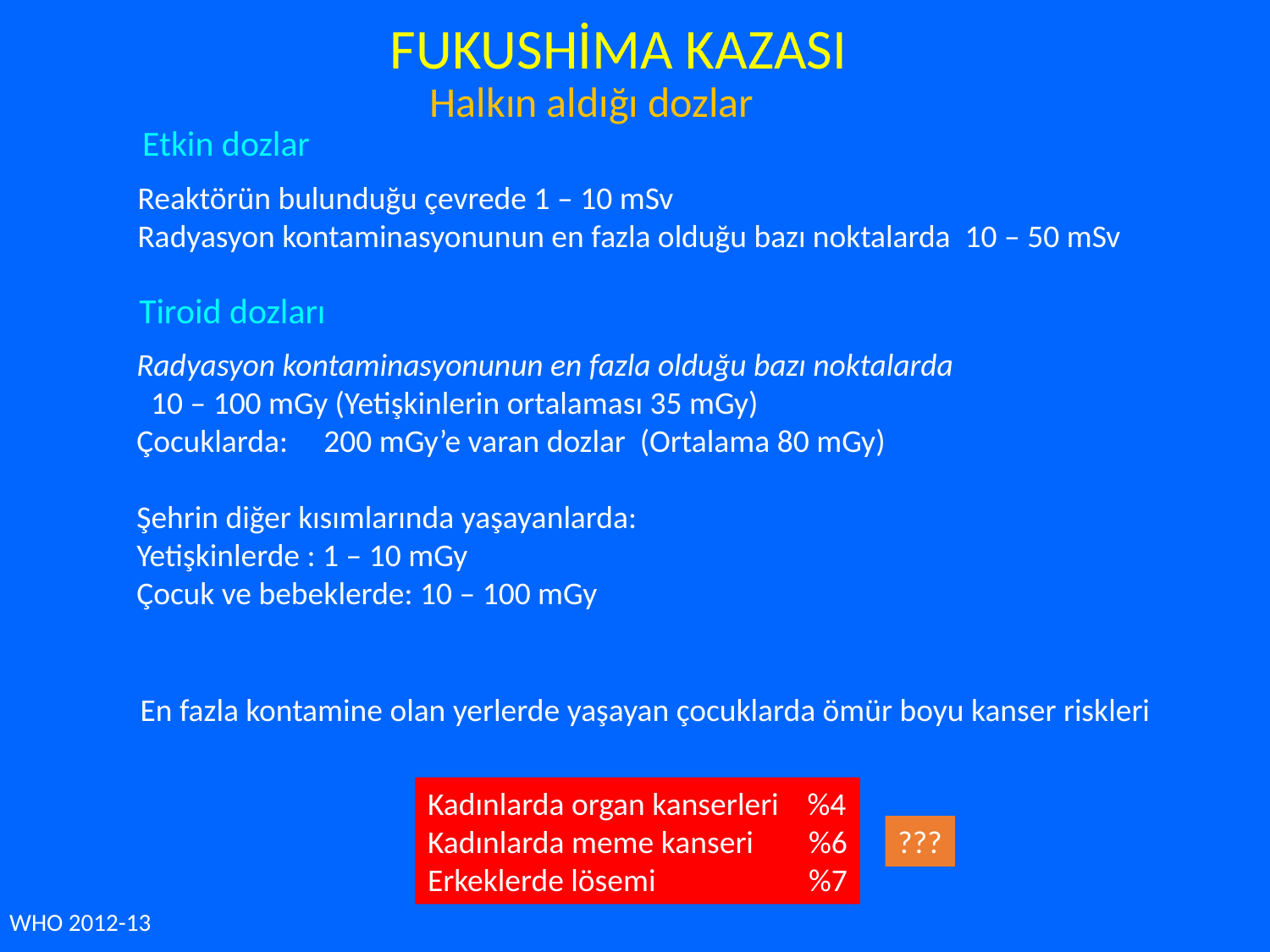

FUKUSHİMA KAZASI
Halkın aldığı dozlar
Etkin dozlar
Reaktörün bulunduğu çevrede 1 – 10 mSv
Radyasyon kontaminasyonunun en fazla olduğu bazı noktalarda  10 – 50 mSv
Tiroid dozları
Radyasyon kontaminasyonunun en fazla olduğu bazı noktalarda
  10 – 100 mGy (Yetişkinlerin ortalaması 35 mGy)
Çocuklarda:     200 mGy’e varan dozlar  (Ortalama 80 mGy)

Şehrin diğer kısımlarında yaşayanlarda:
Yetişkinlerde : 1 – 10 mGy
Çocuk ve bebeklerde: 10 – 100 mGy
En fazla kontamine olan yerlerde yaşayan çocuklarda ömür boyu kanser riskleri
Kadınlarda organ kanserleri    %4
Kadınlarda meme kanseri	%6
Erkeklerde lösemi		%7
???
WHO 2012-13